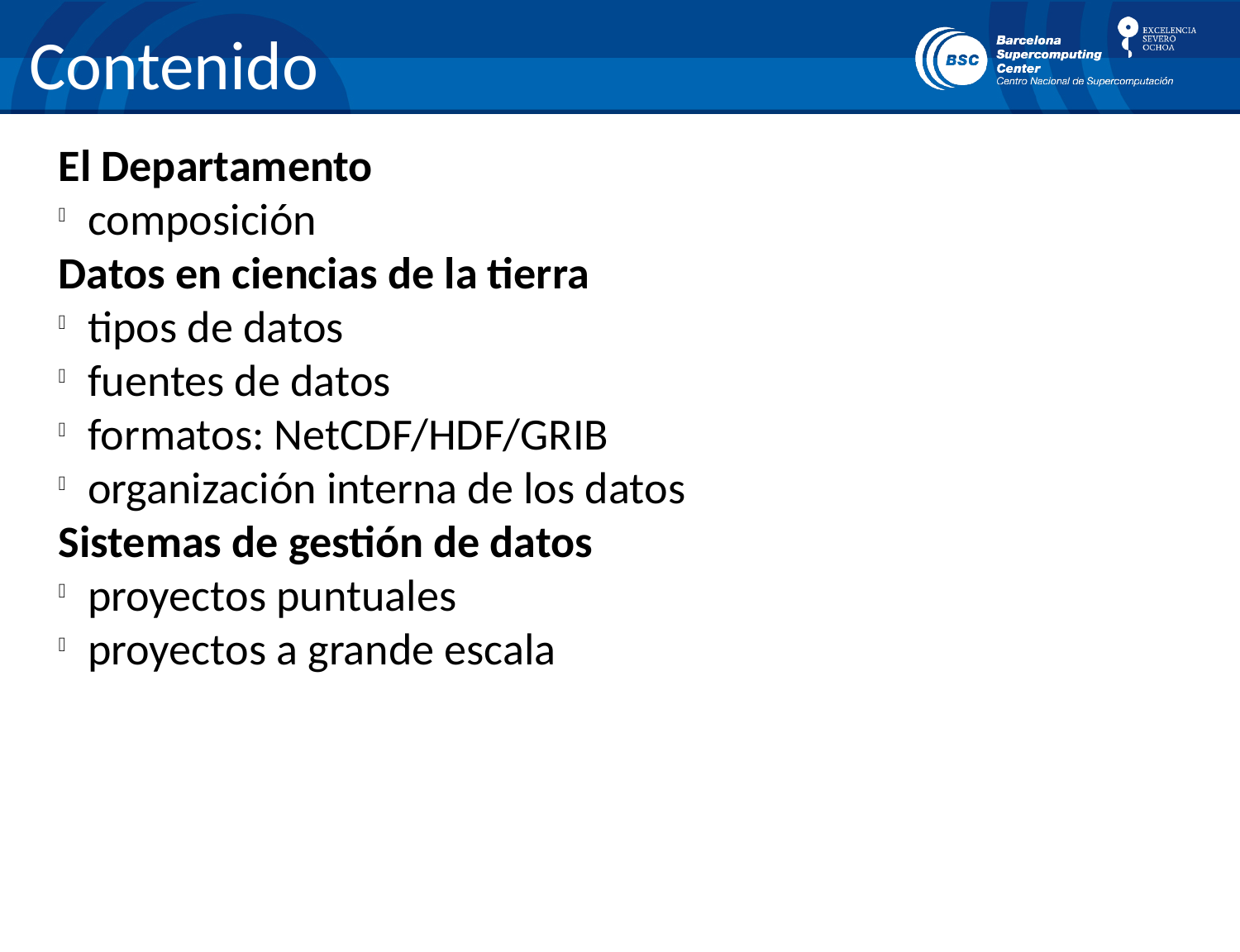

Contenido
El Departamento
composición
Datos en ciencias de la tierra
tipos de datos
fuentes de datos
formatos: NetCDF/HDF/GRIB
organización interna de los datos
Sistemas de gestión de datos
proyectos puntuales
proyectos a grande escala